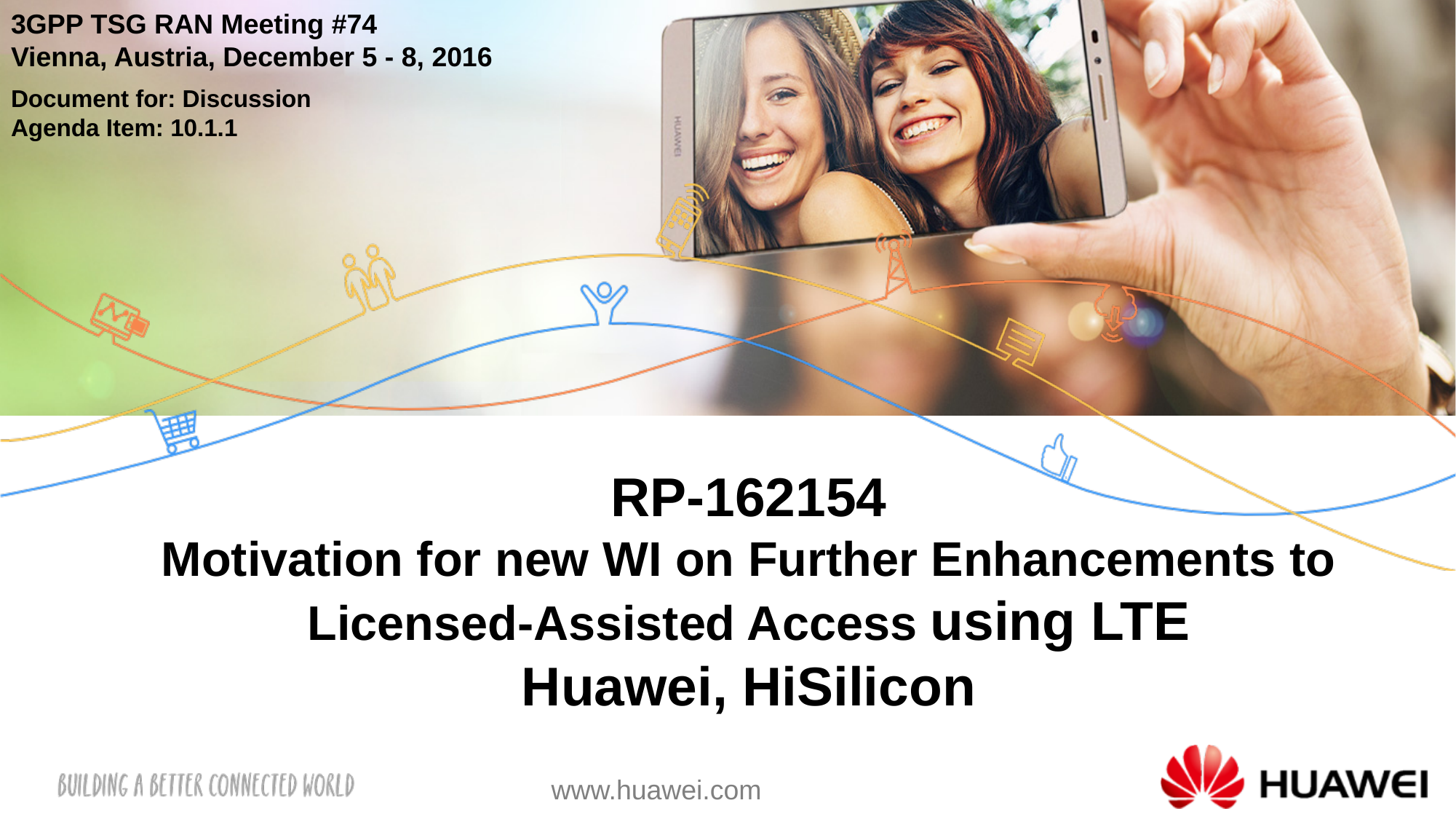

3GPP TSG RAN Meeting #74
Vienna, Austria, December 5 - 8, 2016

Document for: Discussion
Agenda Item: 10.1.1

# RP-162154 Motivation for new WI on Further Enhancements to Licensed-Assisted Access using LTE Huawei, HiSilicon